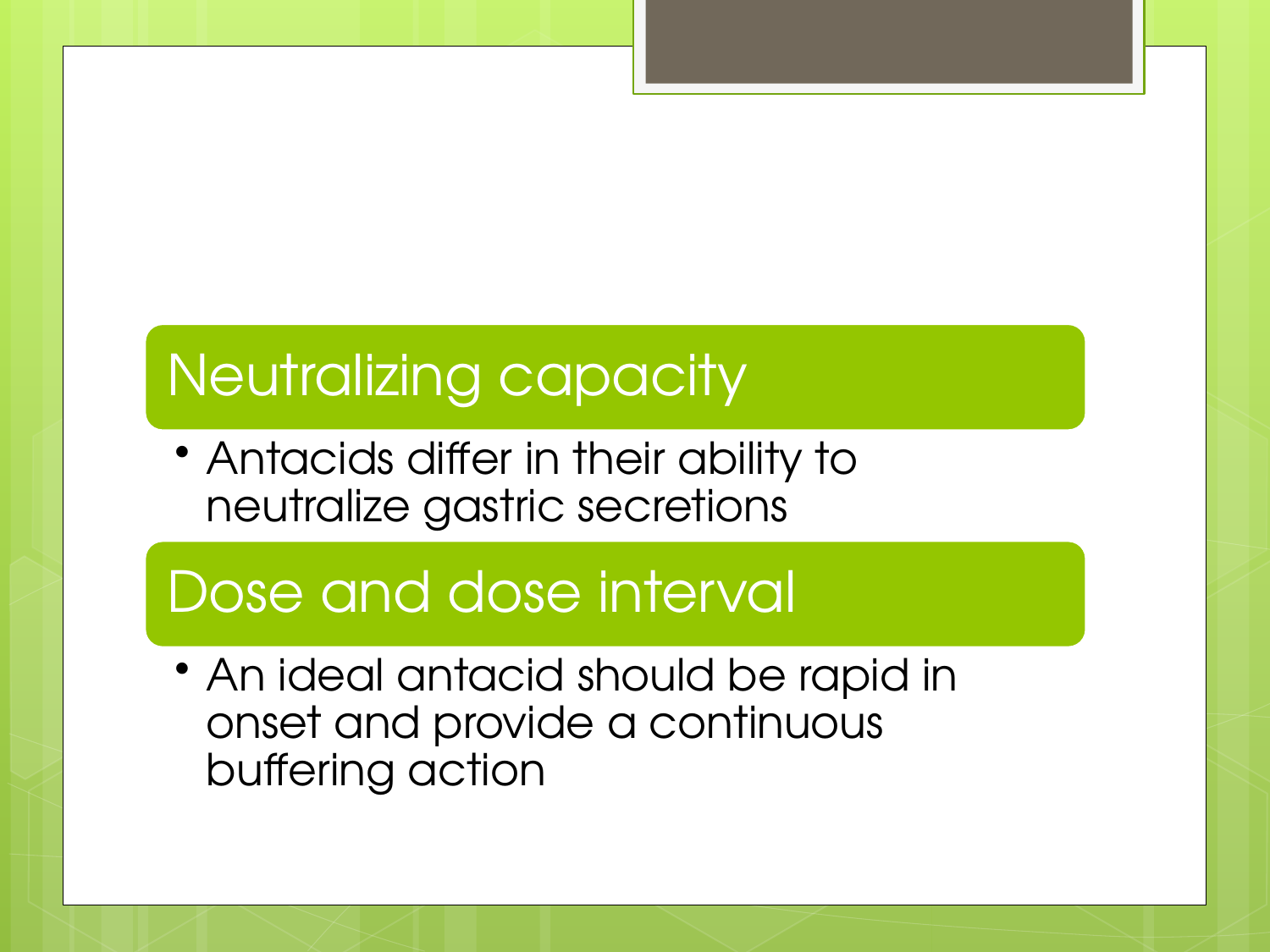

Neutralizing capacity
Antacids differ in their ability to neutralize gastric secretions
Dose and dose interval
An ideal antacid should be rapid in onset and provide a continuous buffering action